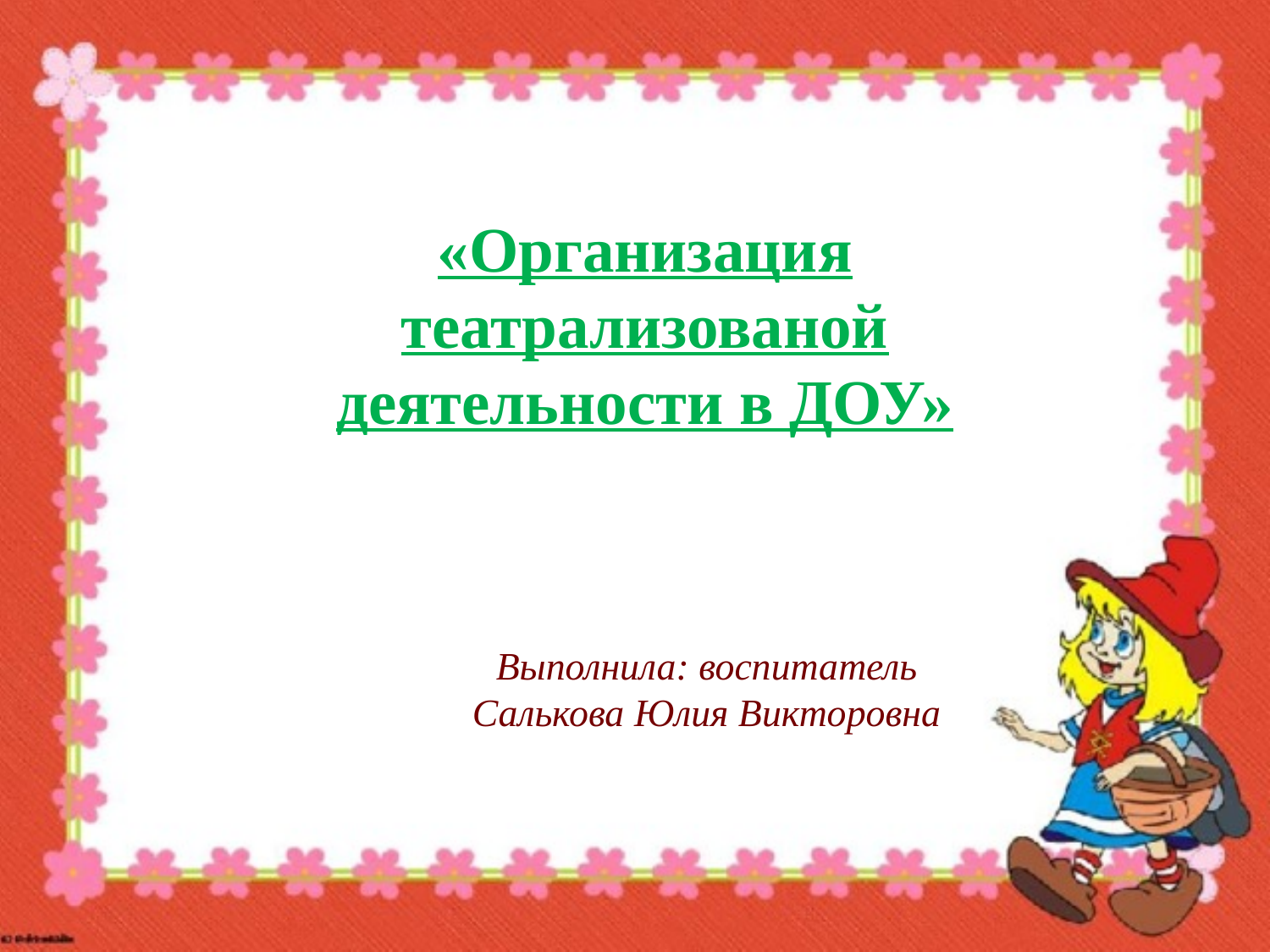

# «Организация театрализованой деятельности в ДОУ»
Выполнила: воспитатель
Салькова Юлия Викторовна